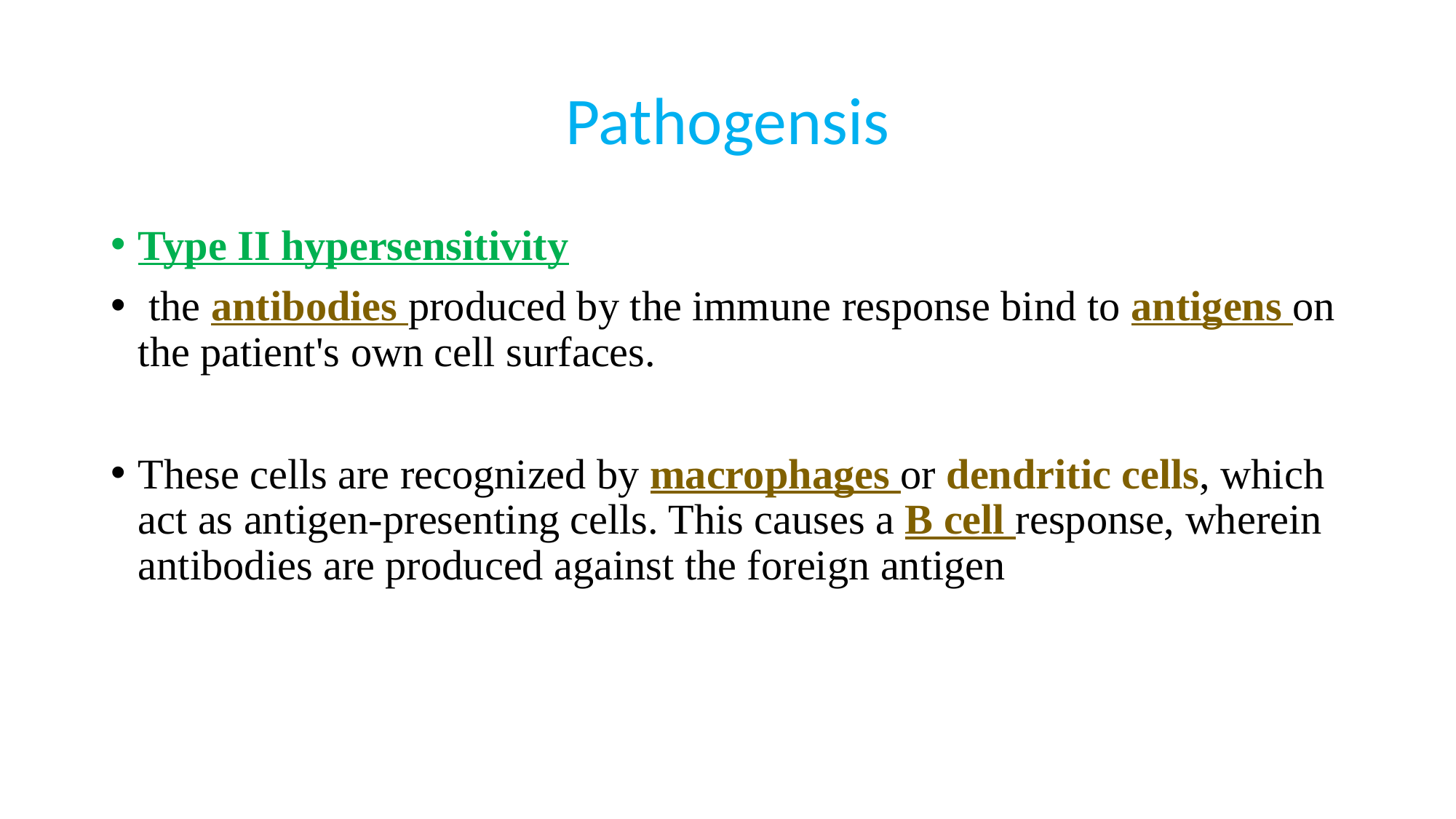

# Pathogensis
Type II hypersensitivity
 the antibodies produced by the immune response bind to antigens on the patient's own cell surfaces.

These cells are recognized by macrophages or dendritic cells, which act as antigen-presenting cells. This causes a B cell response, wherein antibodies are produced against the foreign antigen